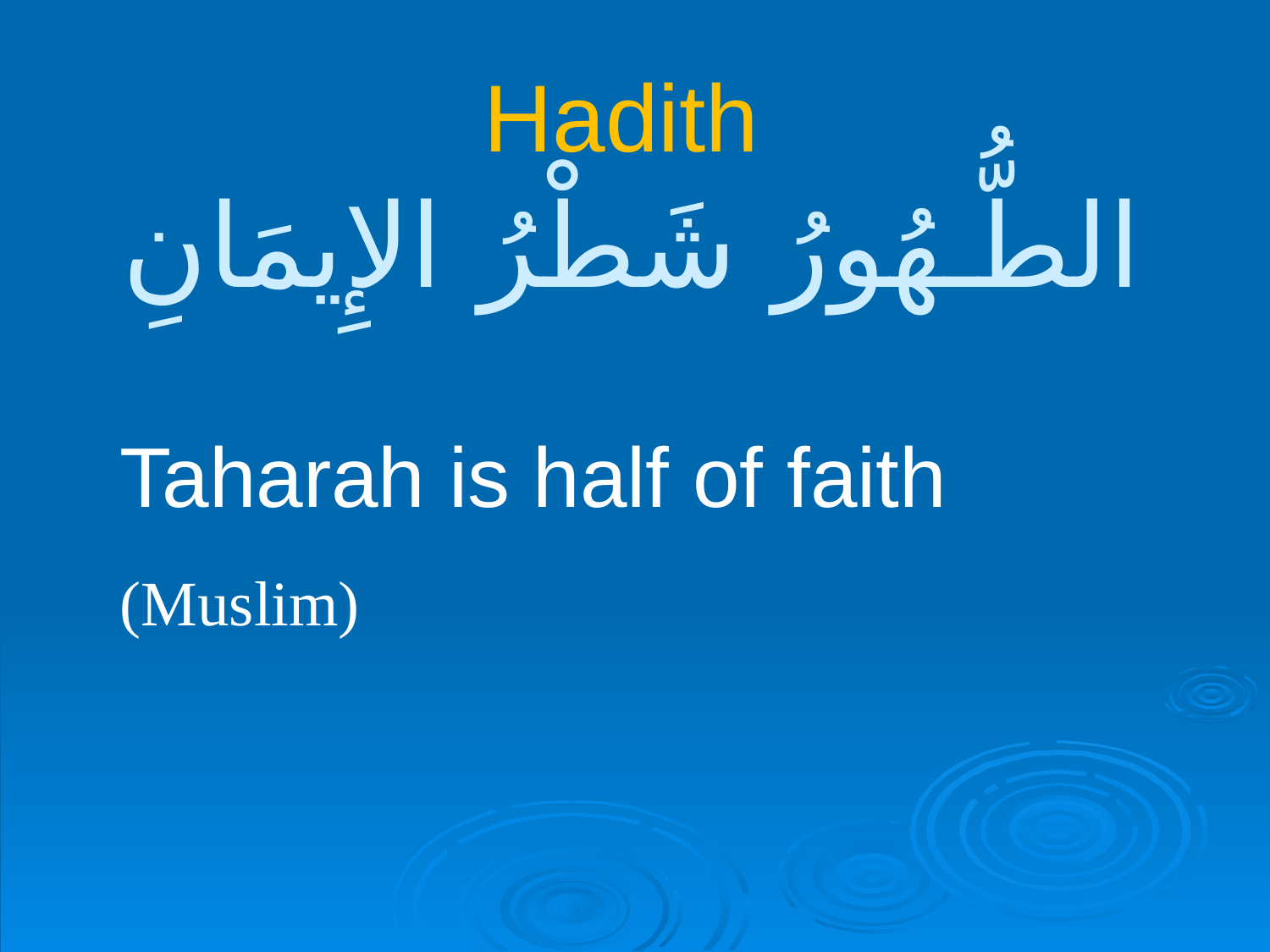

# Hadith الطُّـهُورُ شَطْرُ الإِيمَانِ
	Taharah is half of faith
	(Muslim)